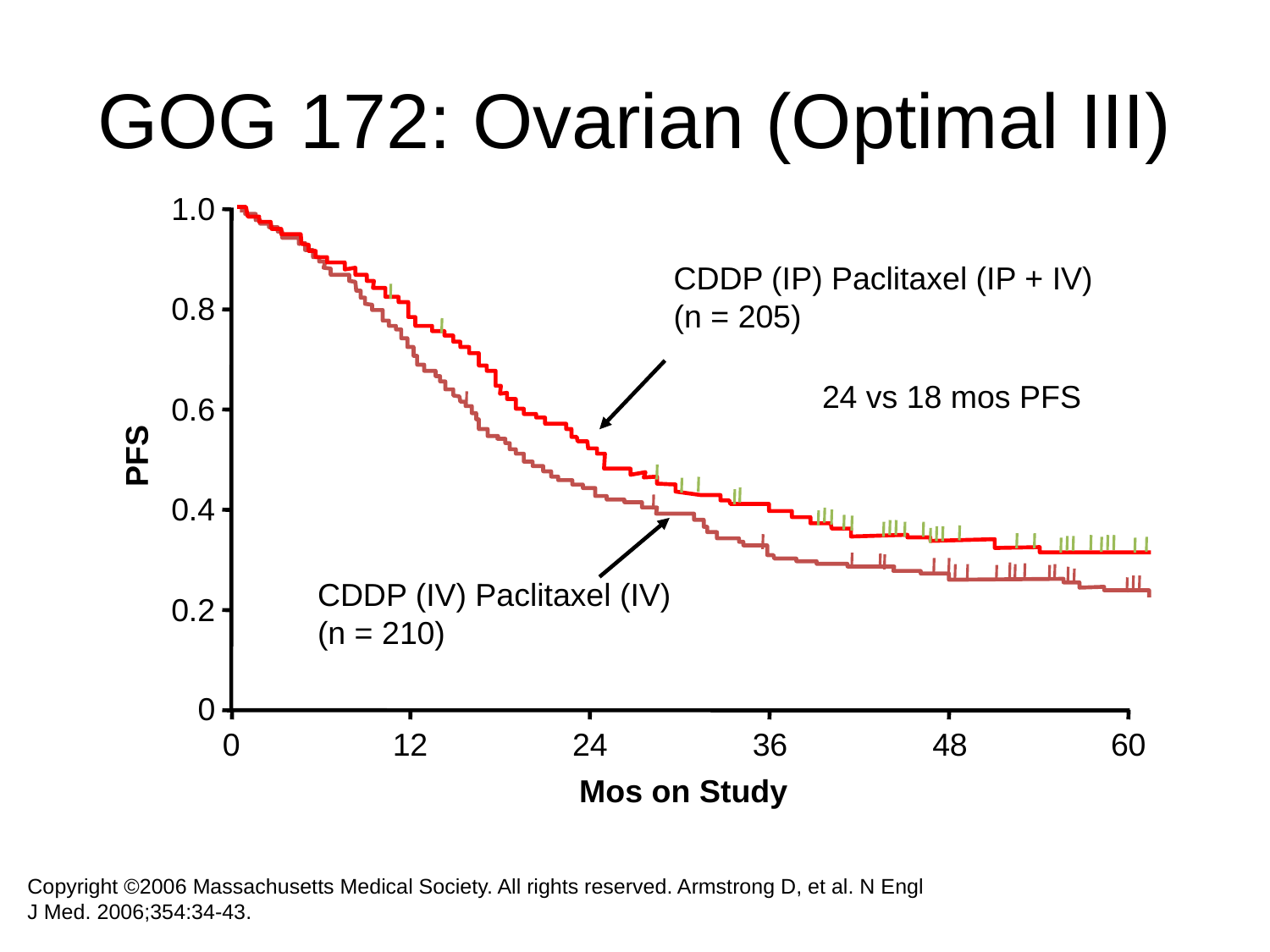

# GOG 172: Ovarian (Optimal III)
1.0

CDDP (IP) Paclitaxel (IP + IV)
(n = 205)
0.8

24 vs 18 mos PFS
0.6
PFS
0.4

CDDP (IV) Paclitaxel (IV) (n = 210)
0.2
0
0
12
24
36
48
60
Mos on Study
Copyright ©2006 Massachusetts Medical Society. All rights reserved. Armstrong D, et al. N Engl J Med. 2006;354:34-43.